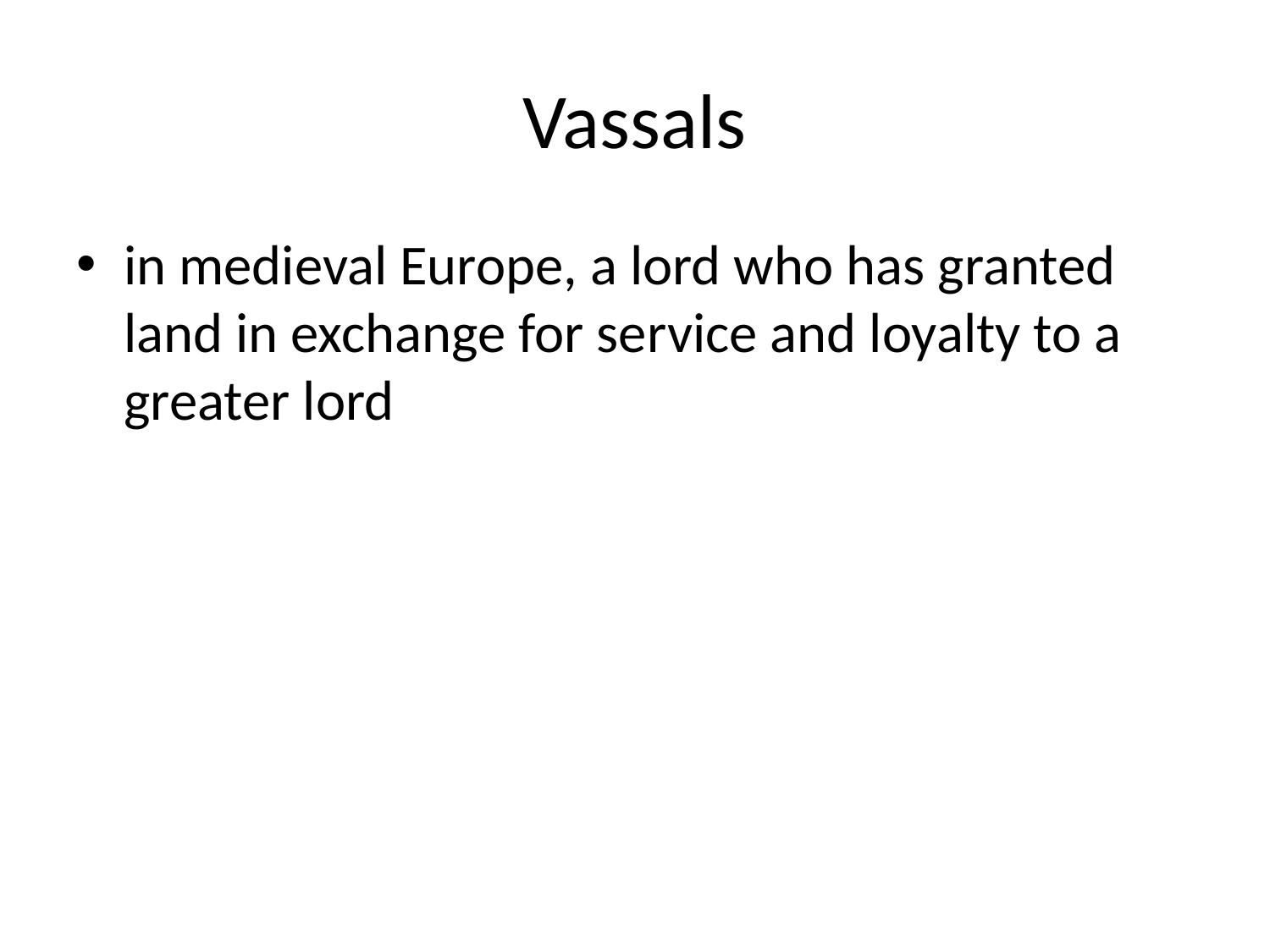

# Vassals
in medieval Europe, a lord who has granted land in exchange for service and loyalty to a greater lord